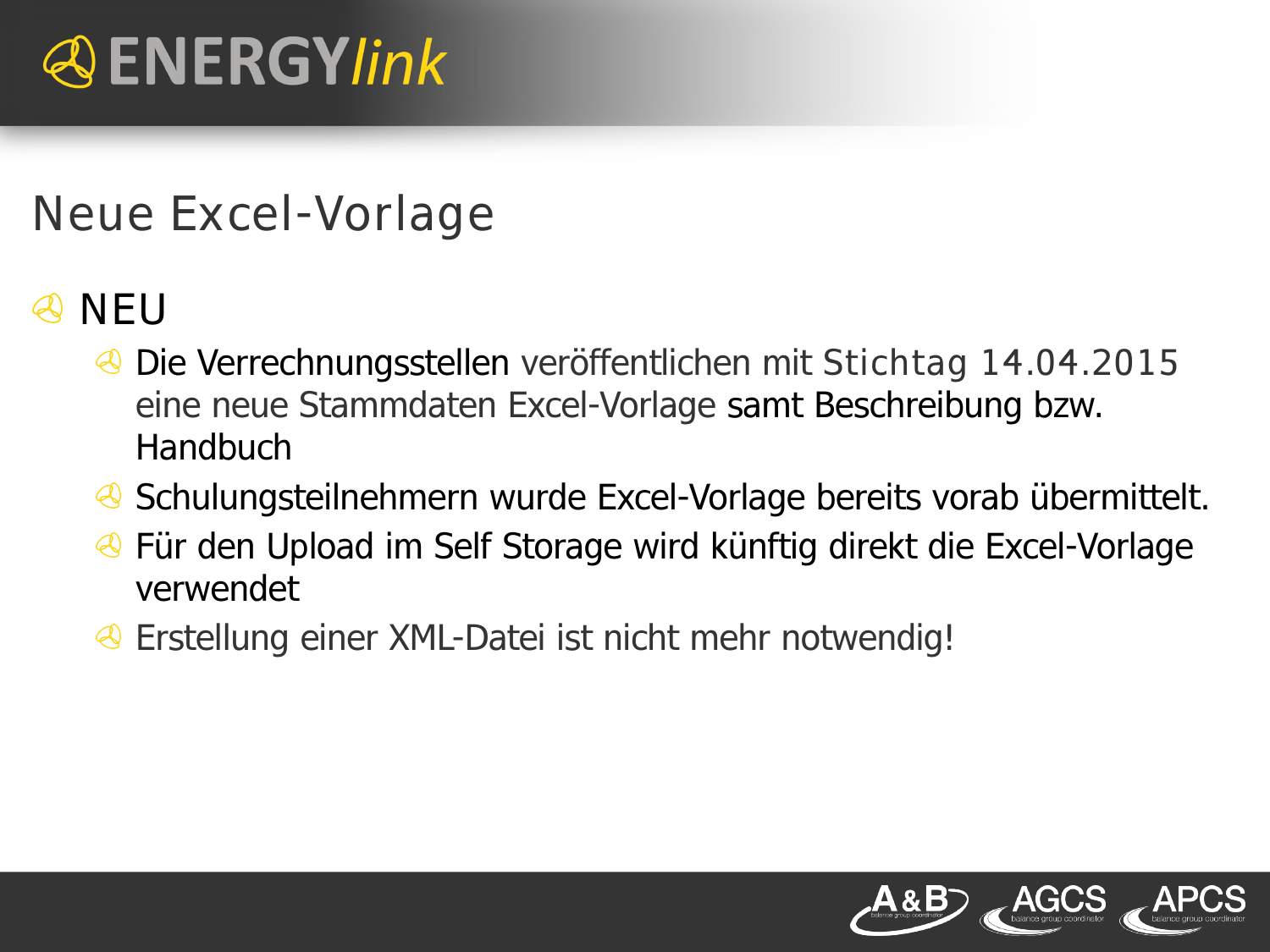

# Neue Excel-Vorlage
NEU
Die Verrechnungsstellen veröffentlichen mit Stichtag 14.04.2015 eine neue Stammdaten Excel-Vorlage samt Beschreibung bzw. Handbuch
Schulungsteilnehmern wurde Excel-Vorlage bereits vorab übermittelt.
Für den Upload im Self Storage wird künftig direkt die Excel-Vorlage verwendet
Erstellung einer XML-Datei ist nicht mehr notwendig!